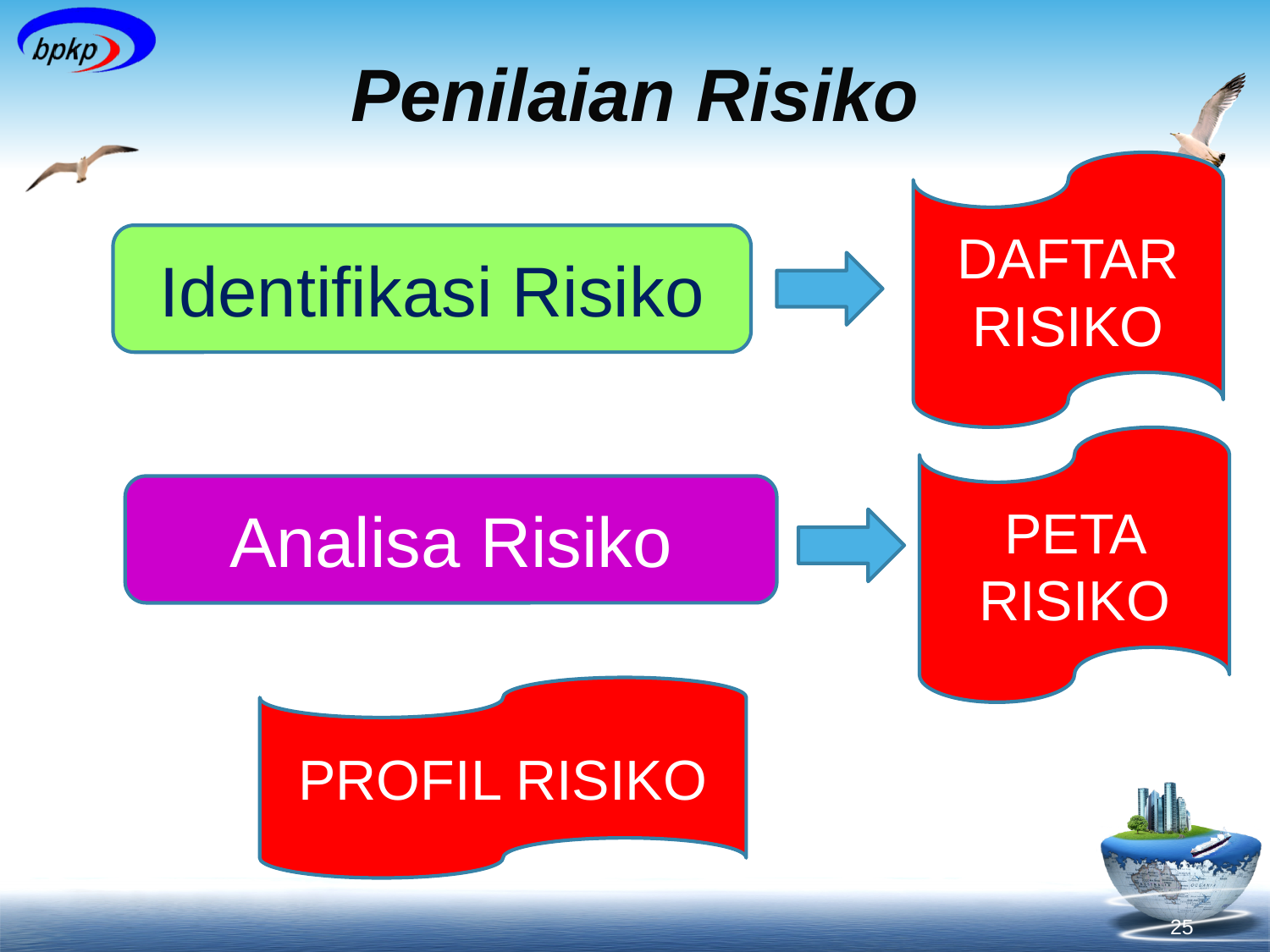

# Penilaian Risiko
DAFTAR RISIKO

Identifikasi Risiko

PETA RISIKO
Analisa Risiko

PROFIL RISIKO
25